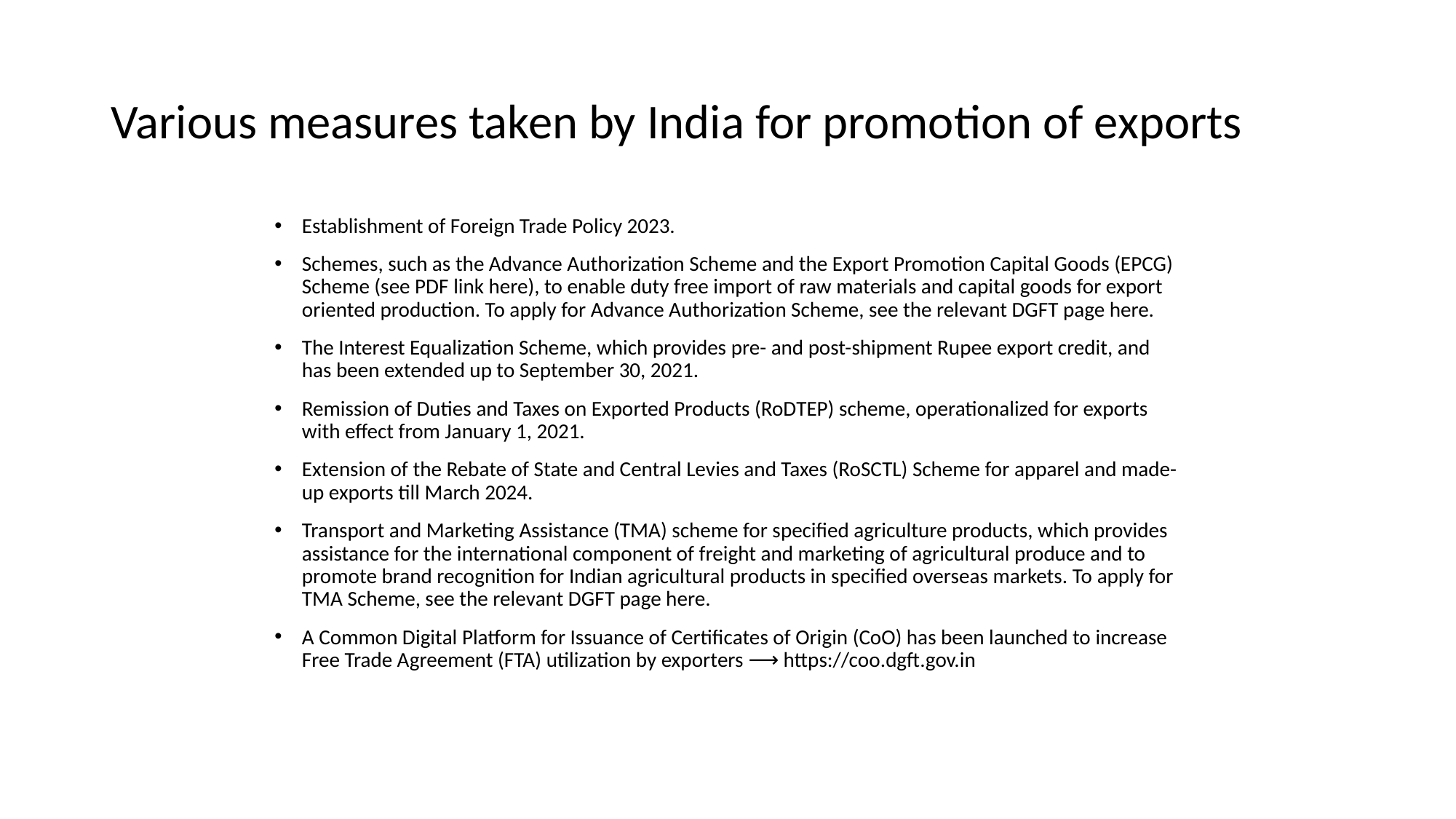

# Various measures taken by India for promotion of exports
Establishment of Foreign Trade Policy 2023.
Schemes, such as the Advance Authorization Scheme and the Export Promotion Capital Goods (EPCG) Scheme (see PDF link here), to enable duty free import of raw materials and capital goods for export oriented production. To apply for Advance Authorization Scheme, see the relevant DGFT page here.
The Interest Equalization Scheme, which provides pre- and post-shipment Rupee export credit, and has been extended up to September 30, 2021.
Remission of Duties and Taxes on Exported Products (RoDTEP) scheme, operationalized for exports with effect from January 1, 2021.
Extension of the Rebate of State and Central Levies and Taxes (RoSCTL) Scheme for apparel and made-up exports till March 2024.
Transport and Marketing Assistance (TMA) scheme for specified agriculture products, which provides assistance for the international component of freight and marketing of agricultural produce and to promote brand recognition for Indian agricultural products in specified overseas markets. To apply for TMA Scheme, see the relevant DGFT page here.
A Common Digital Platform for Issuance of Certificates of Origin (CoO) has been launched to increase Free Trade Agreement (FTA) utilization by exporters ⟶ https://coo.dgft.gov.in